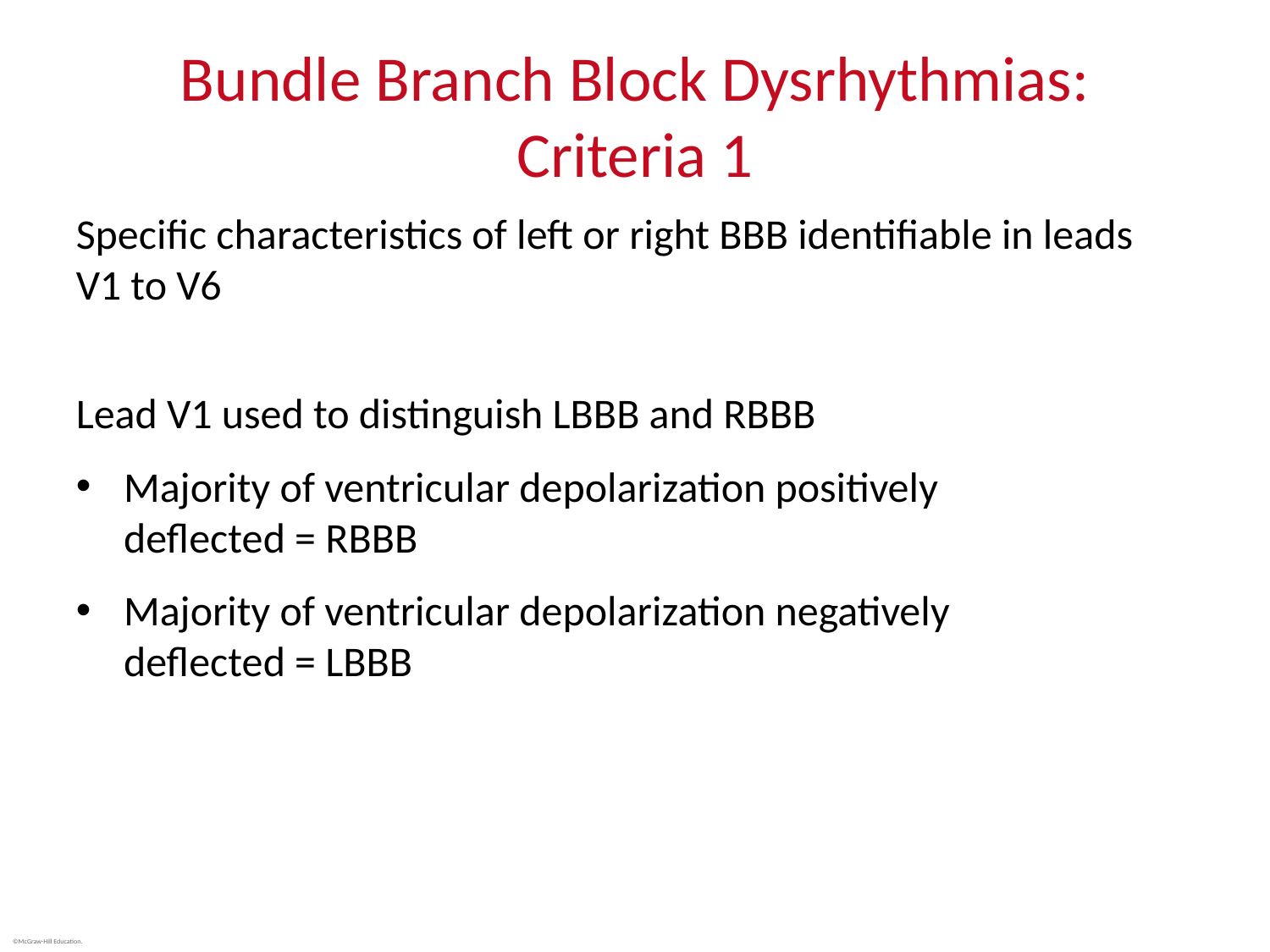

# Bundle Branch Block Dysrhythmias: Criteria 1
Specific characteristics of left or right BBB identifiable in leads
V1 to V6
Lead V1 used to distinguish LBBB and RBBB
Majority of ventricular depolarization positively
deflected = RBBB
Majority of ventricular depolarization negatively
deflected = LBBB